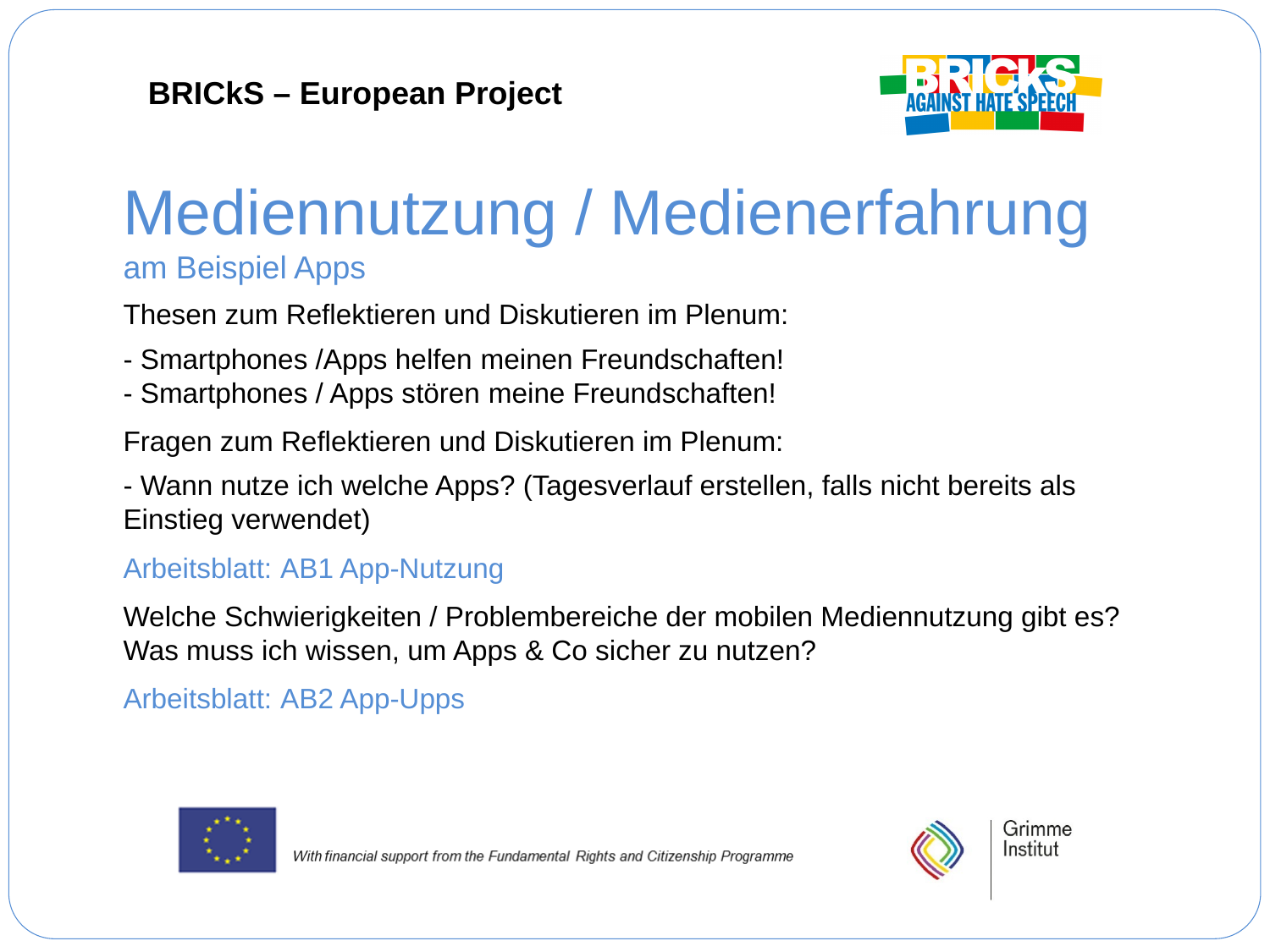

Mediennutzung / Medienerfahrung
am Beispiel Apps
Thesen zum Reflektieren und Diskutieren im Plenum:
- Smartphones /Apps helfen meinen Freundschaften!
- Smartphones / Apps stören meine Freundschaften!

Fragen zum Reflektieren und Diskutieren im Plenum:
- Wann nutze ich welche Apps? (Tagesverlauf erstellen, falls nicht bereits als Einstieg verwendet)

Arbeitsblatt: AB1 App-Nutzung

Welche Schwierigkeiten / Problembereiche der mobilen Mediennutzung gibt es?
Was muss ich wissen, um Apps & Co sicher zu nutzen?

Arbeitsblatt: AB2 App-Upps